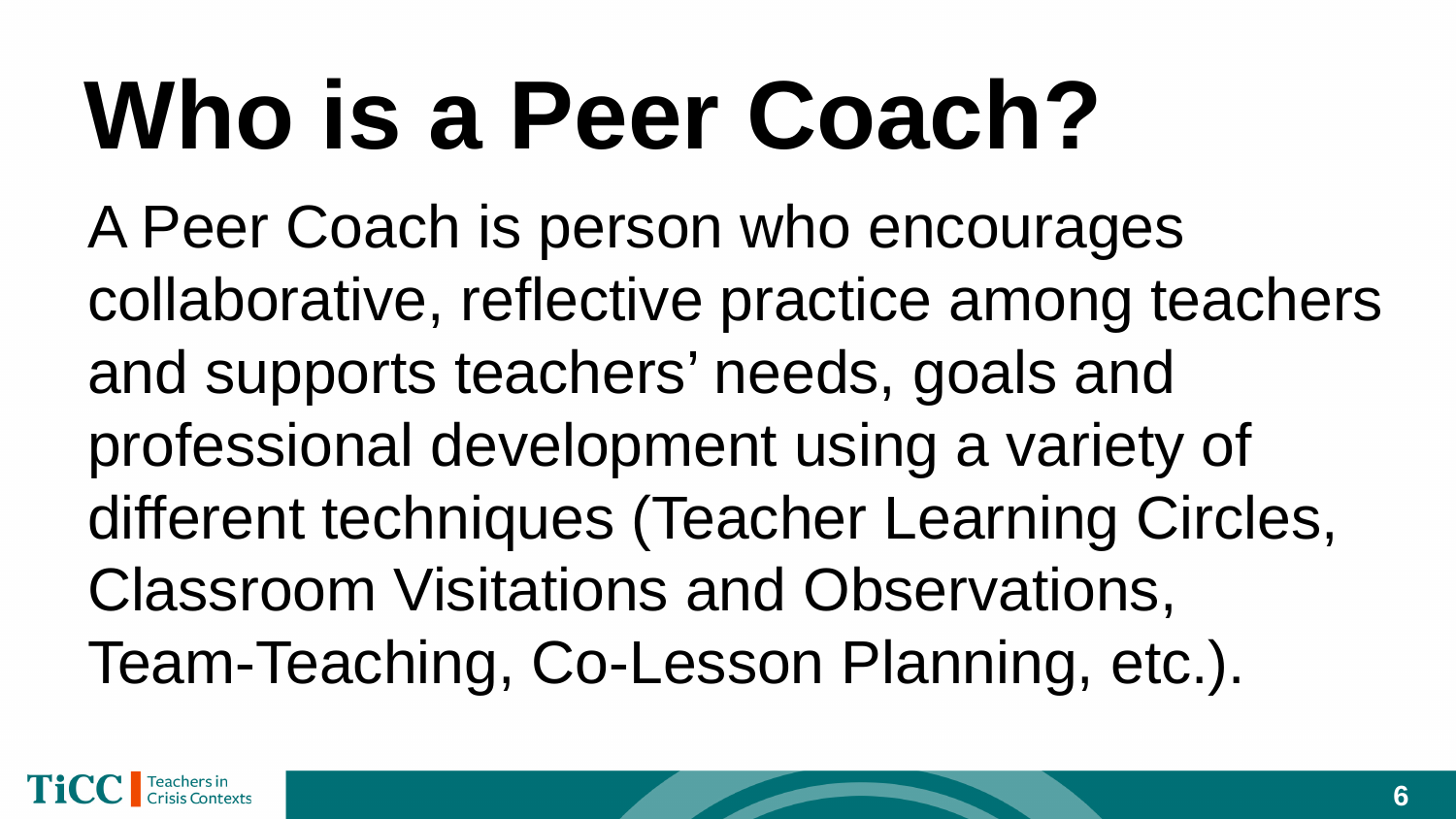

Who is a Peer Coach?
A Peer Coach is person who encourages collaborative, reflective practice among teachers and supports teachers’ needs, goals and professional development using a variety of different techniques (Teacher Learning Circles, Classroom Visitations and Observations,
Team-Teaching, Co-Lesson Planning, etc.).
6